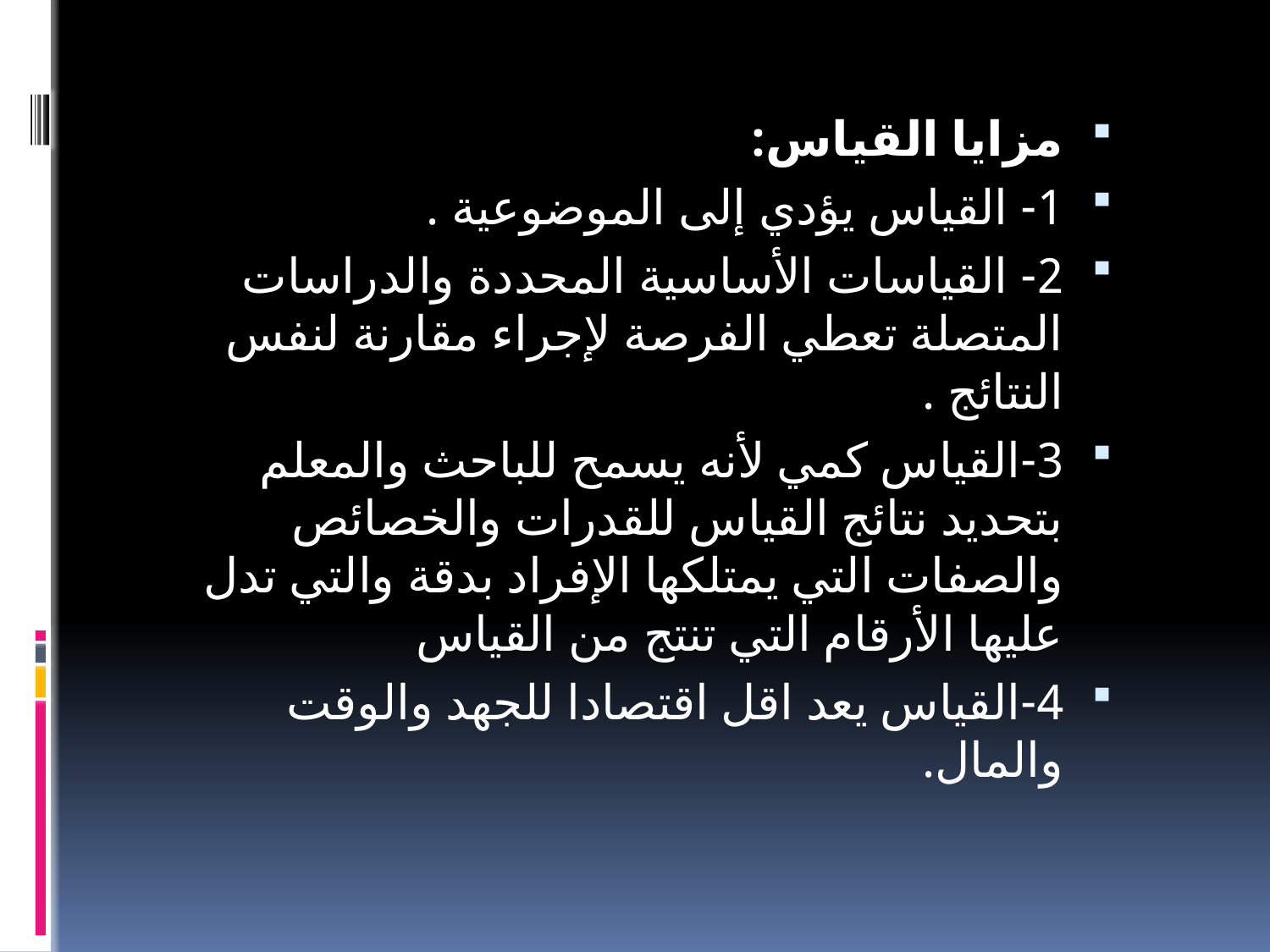

مزايا القياس:
1- القياس يؤدي إلى الموضوعية .
2- القياسات الأساسية المحددة والدراسات المتصلة تعطي الفرصة لإجراء مقارنة لنفس النتائج .
3-القياس كمي لأنه يسمح للباحث والمعلم بتحديد نتائج القياس للقدرات والخصائص والصفات التي يمتلكها الإفراد بدقة والتي تدل عليها الأرقام التي تنتج من القياس
4-القياس يعد اقل اقتصادا للجهد والوقت والمال.